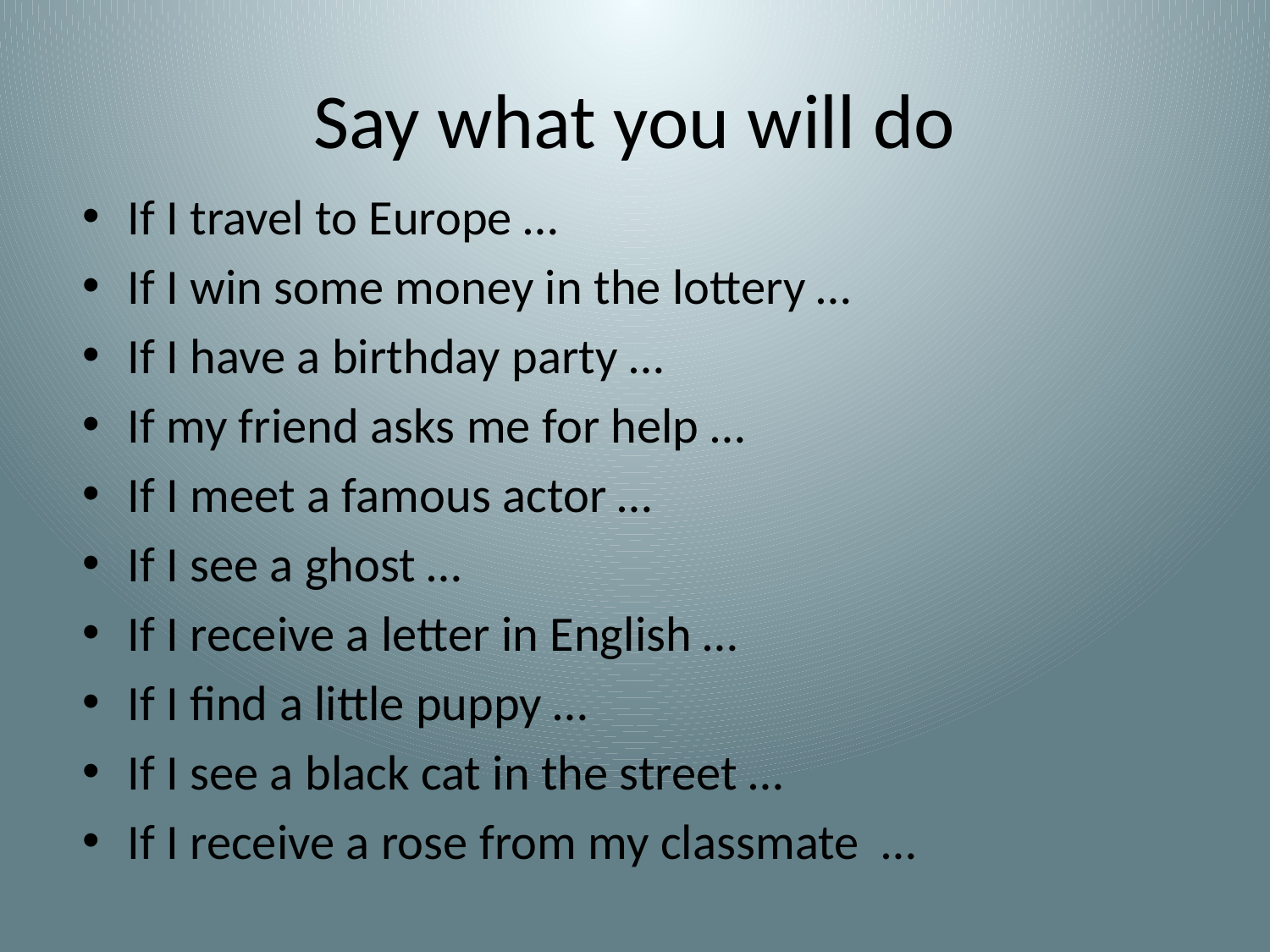

# Say what you will do
If I travel to Europe …
If I win some money in the lottery …
If I have a birthday party …
If my friend asks me for help …
If I meet a famous actor …
If I see a ghost …
If I receive a letter in English …
If I find a little puppy …
If I see a black cat in the street …
If I receive a rose from my classmate  …